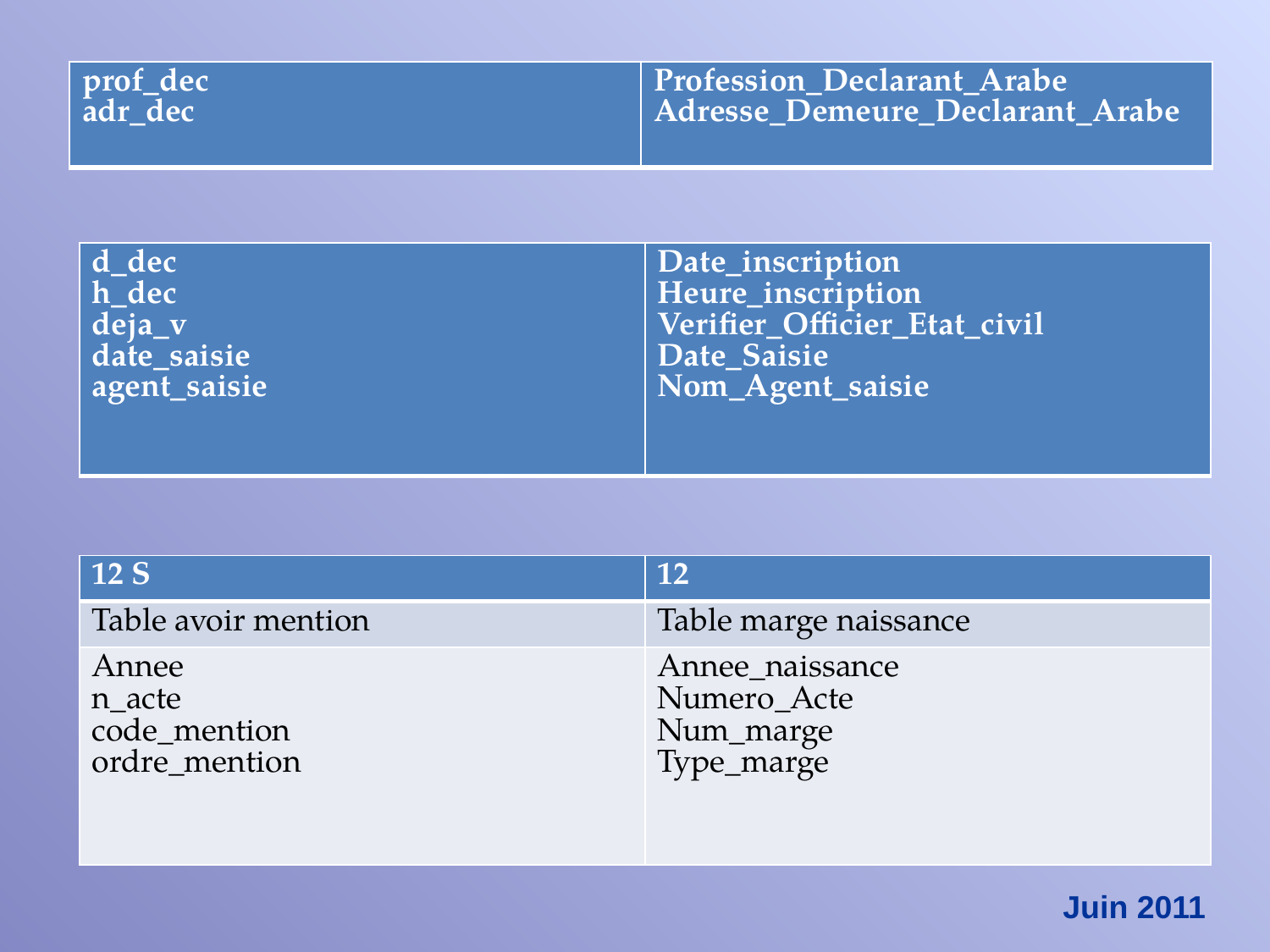

| prof\_dec adr\_dec | Profession\_Declarant\_Arabe Adresse\_Demeure\_Declarant\_Arabe |
| --- | --- |
| d\_dec h\_dec deja\_v date\_saisie agent\_saisie | Date\_inscription Heure\_inscription Verifier\_Officier\_Etat\_civil Date\_Saisie Nom\_Agent\_saisie |
| --- | --- |
| 12 S | 12 |
| --- | --- |
| Table avoir mention | Table marge naissance |
| Annee n\_acte code\_mention ordre\_mention | Annee\_naissance Numero\_Acte Num\_marge Type\_marge |
Juin 2011